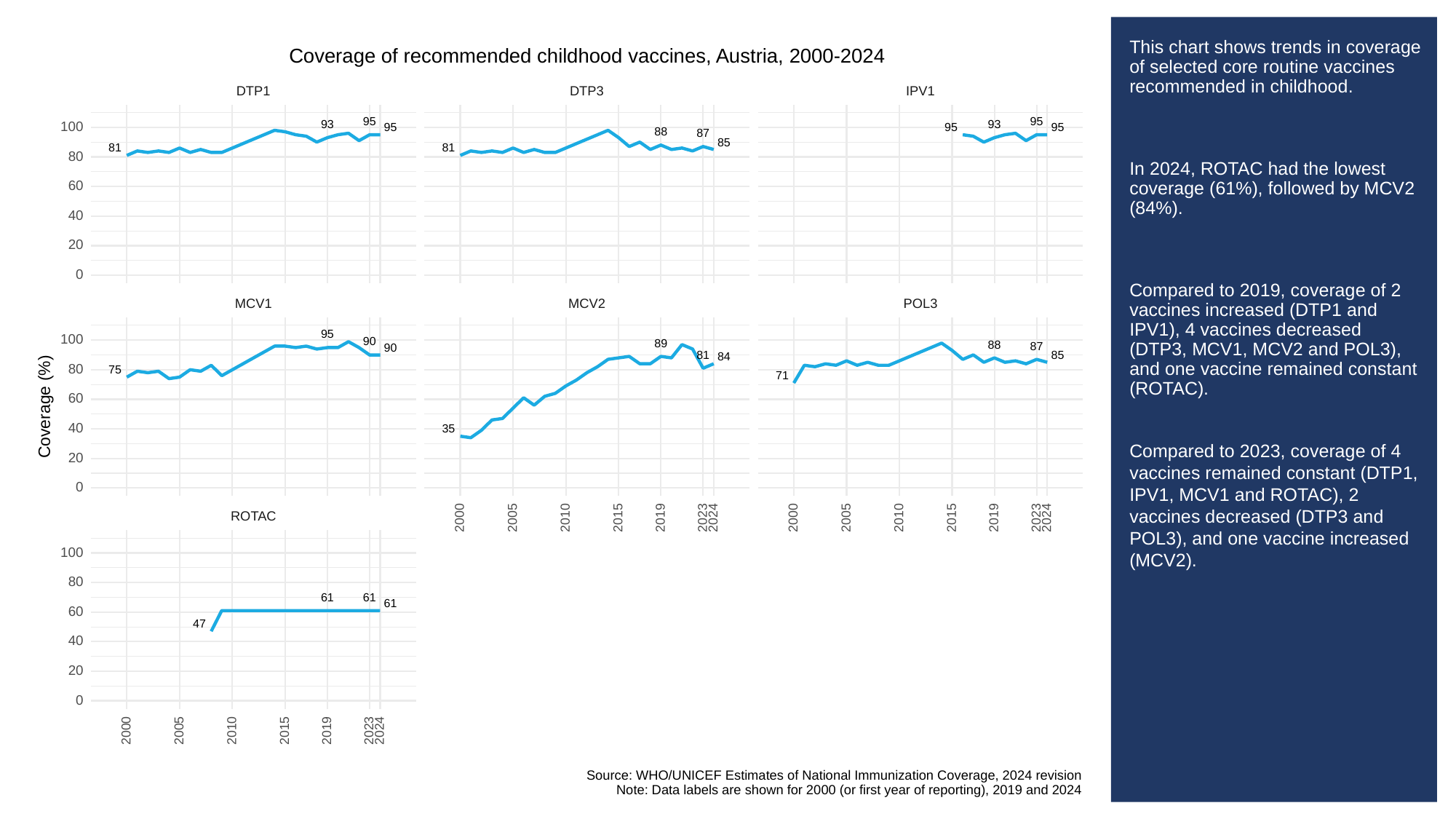

# This chart shows trends in coverage of selected core routine vaccines recommended in childhood.

In 2024, ROTAC had the lowest coverage (61%), followed by MCV2 (84%).

Compared to 2019, coverage of 2 vaccines increased (DTP1 and IPV1), 4 vaccines decreased (DTP3, MCV1, MCV2 and POL3), and one vaccine remained constant (ROTAC).

Compared to 2023, coverage of 4 vaccines remained constant (DTP1, IPV1, MCV1 and ROTAC), 2 vaccines decreased (DTP3 and POL3), and one vaccine increased (MCV2).

Coverage of recommended childhood vaccines, Austria, 2000-2024
DTP3
DTP1
IPV1

95
95
93
93
100
95
95
95

88
87

85

81
81
80

60

40

20

0

POL3
MCV1
MCV2

95
100
90
89

88

87

90

85
81
84

80
75

71

60
Coverage (%)

40
35

20

0

ROTAC
2023
2023
2000
2005
2010
2015
2019
2024
2000
2005
2010
2015
2019
2024

100

80

61
61

61
60

47

40

20

0

2023
2000
2005
2010
2015
2019
2024
Source: WHO/UNICEF Estimates of National Immunization Coverage, 2024 revision
Note: Data labels are shown for 2000 (or first year of reporting), 2019 and 2024